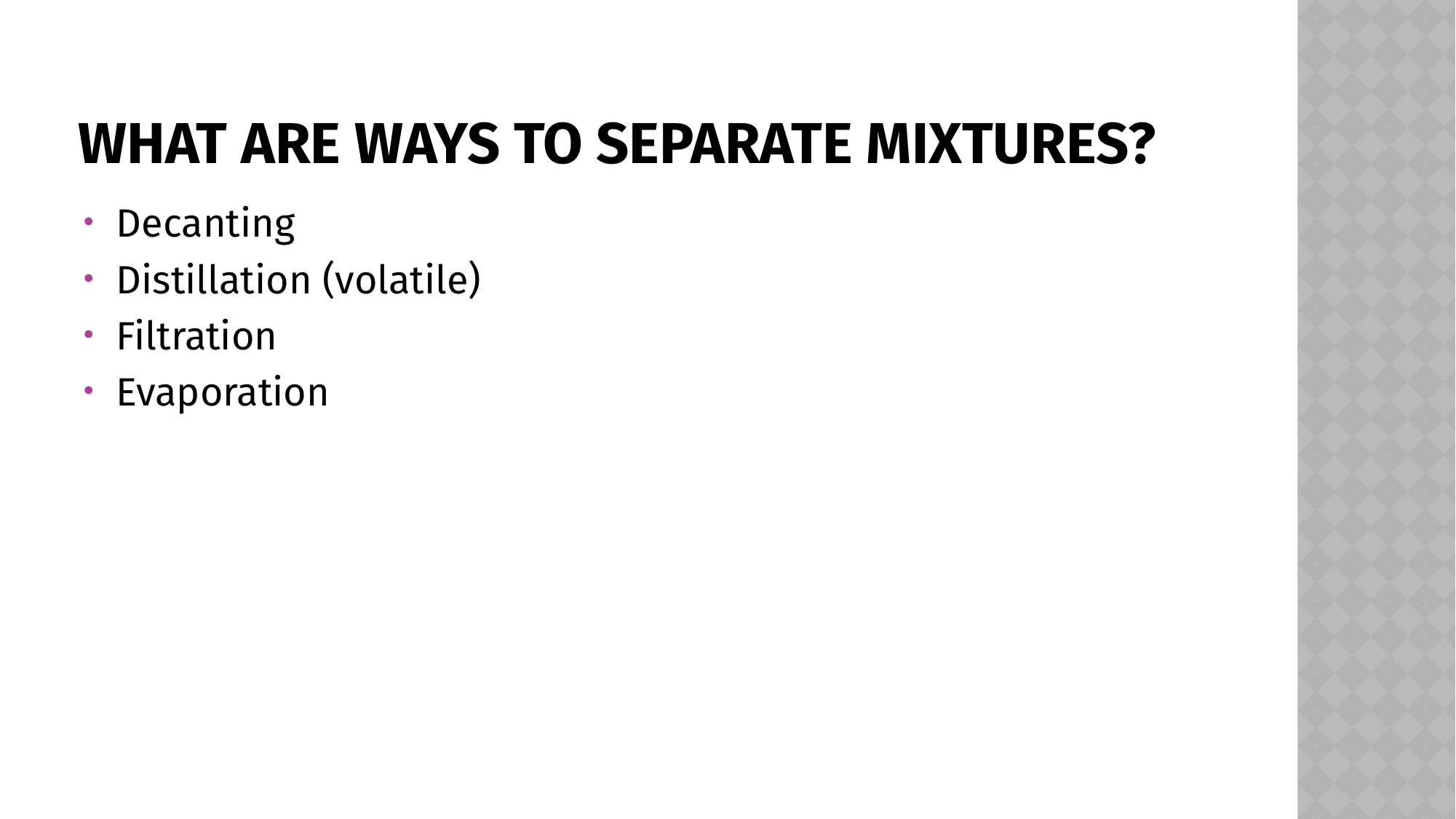

# What are ways to separate mixtures?
Decanting
Distillation (volatile)
Filtration
Evaporation